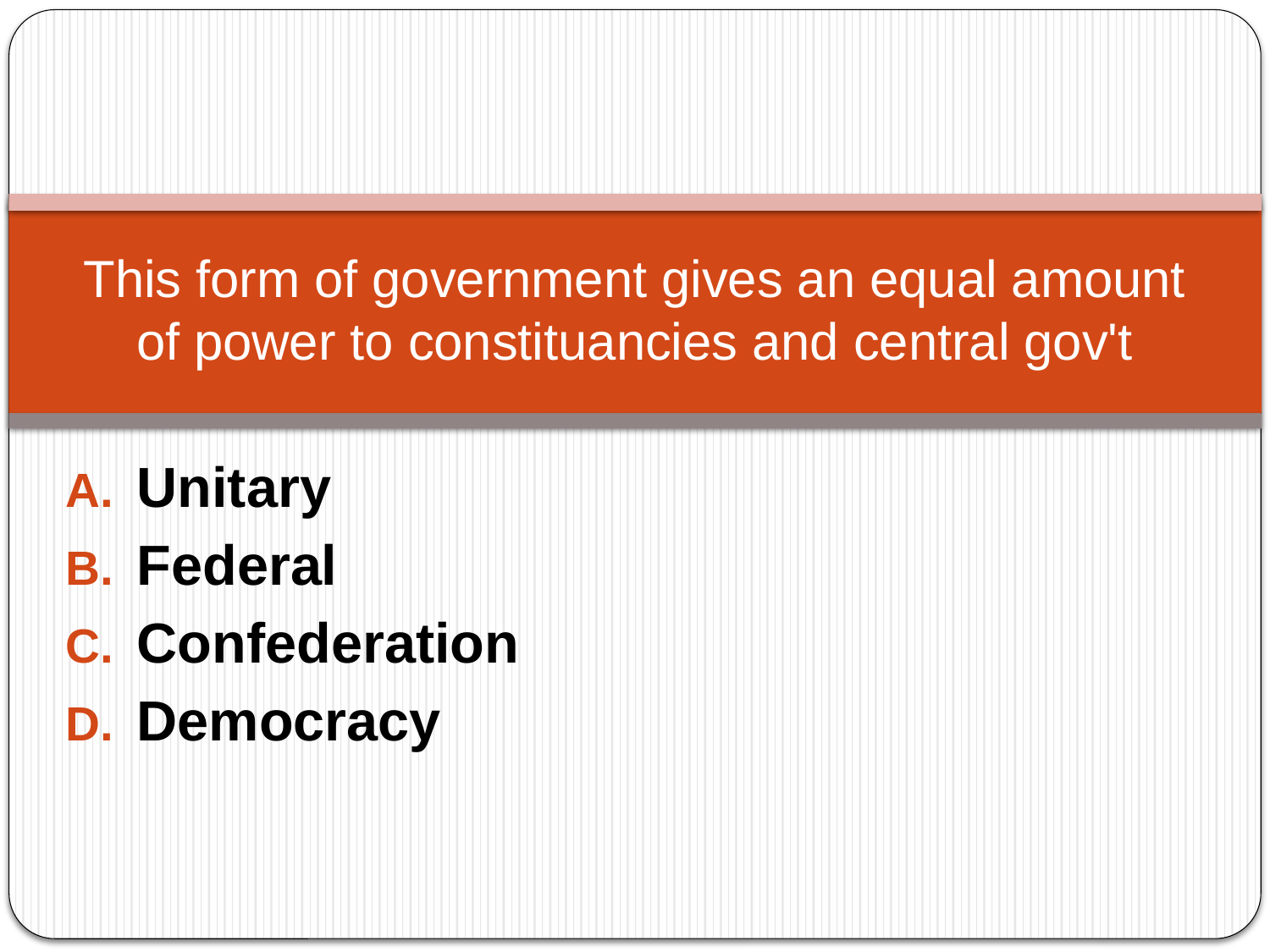

# This form of government gives an equal amount of power to constituancies and central gov't
Unitary
Federal
Confederation
Democracy